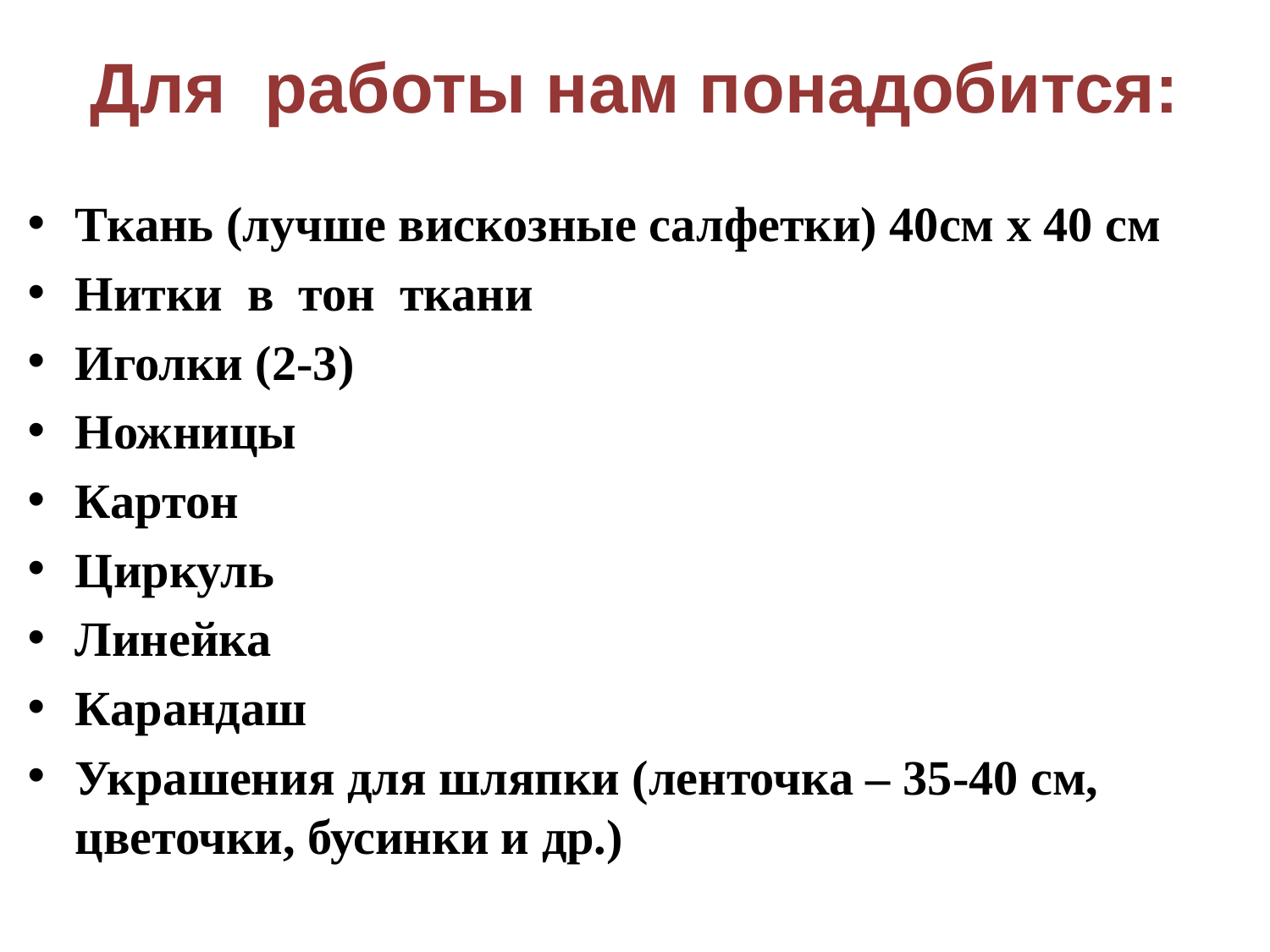

# Для  работы нам понадобится:
Ткань (лучше вискозные салфетки) 40см х 40 см
Нитки  в  тон  ткани
Иголки (2-3)
Ножницы
Картон
Циркуль
Линейка
Карандаш
Украшения для шляпки (ленточка – 35-40 см, цветочки, бусинки и др.)